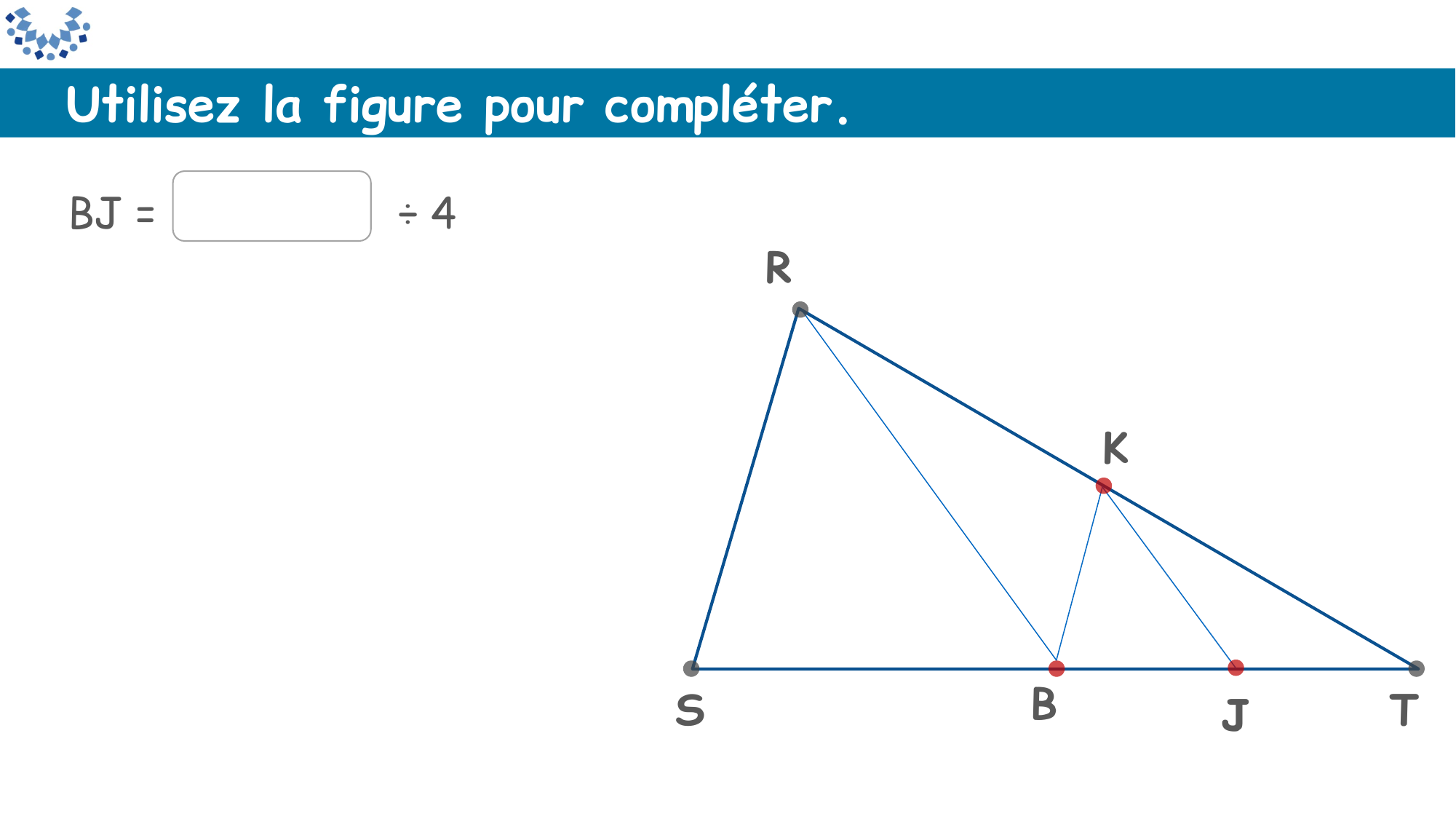

Utilisez la figure pour compléter.
BJ =                   ÷ 4

R

K

B
S
T
J